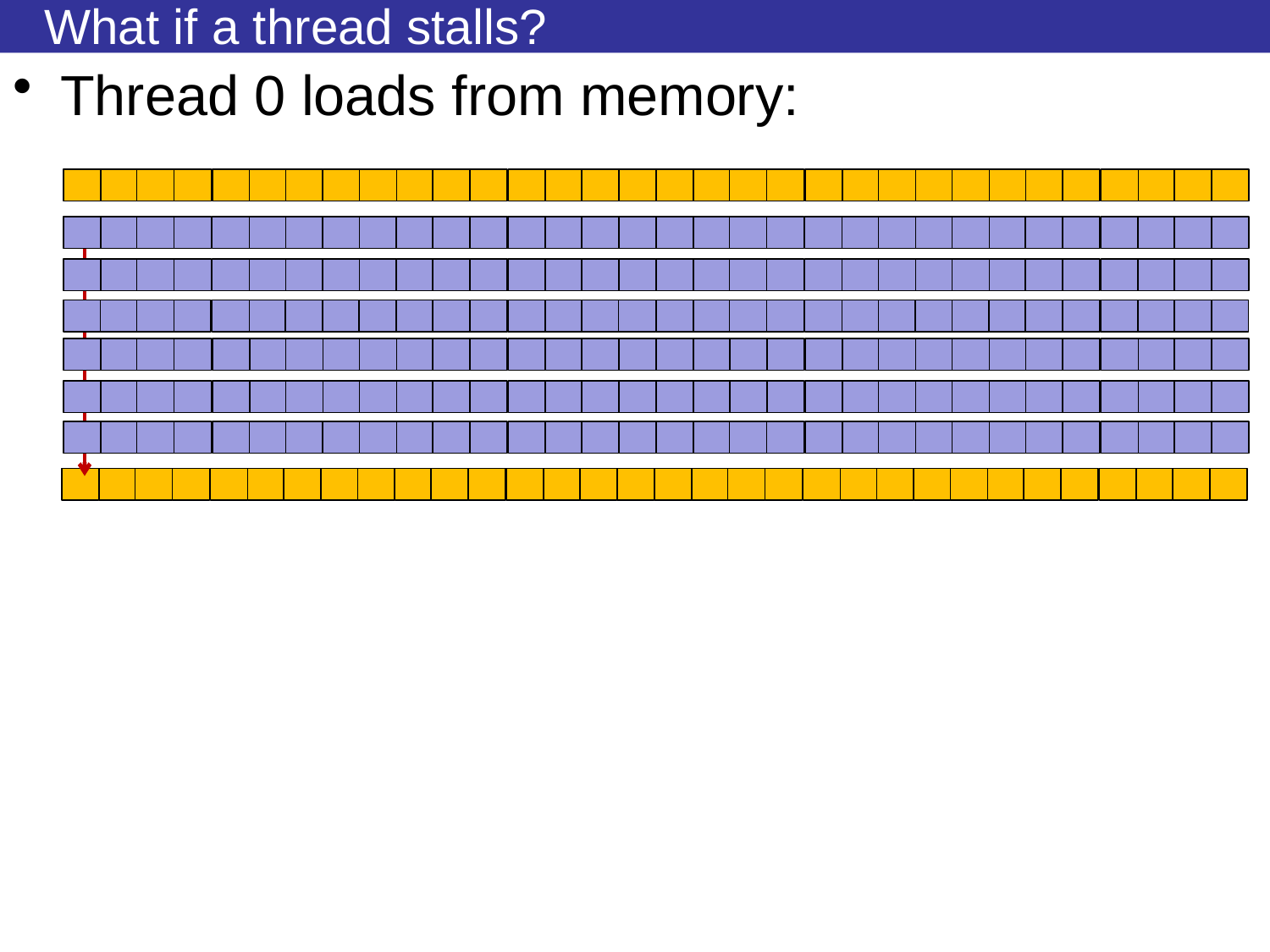

# What if a thread stalls?
Thread 0 loads from memory: